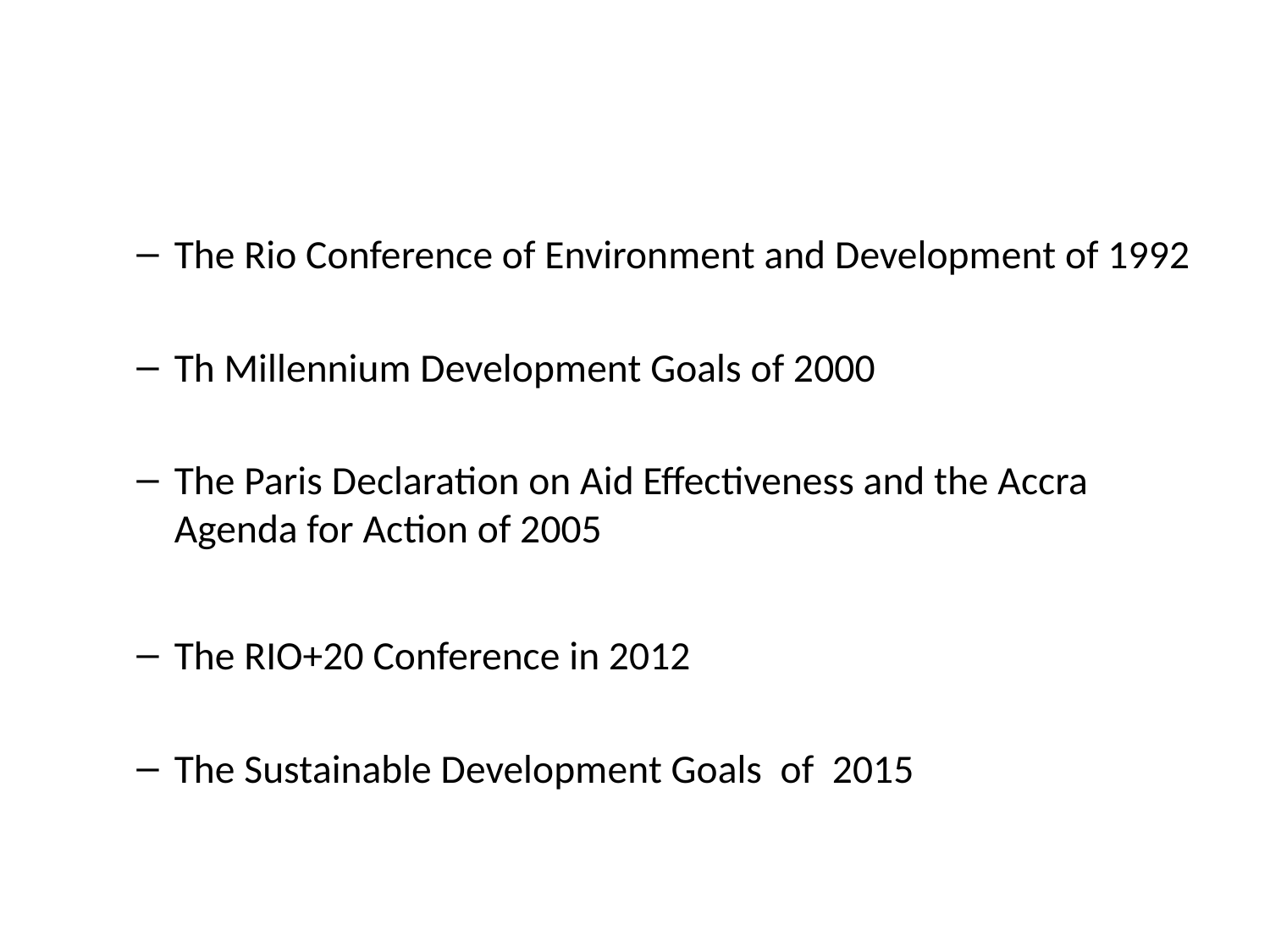

#
The Rio Conference of Environment and Development of 1992

Th Millennium Development Goals of 2000

The Paris Declaration on Aid Effectiveness and the Accra Agenda for Action of 2005

The RIO+20 Conference in 2012

The Sustainable Development Goals  of  2015